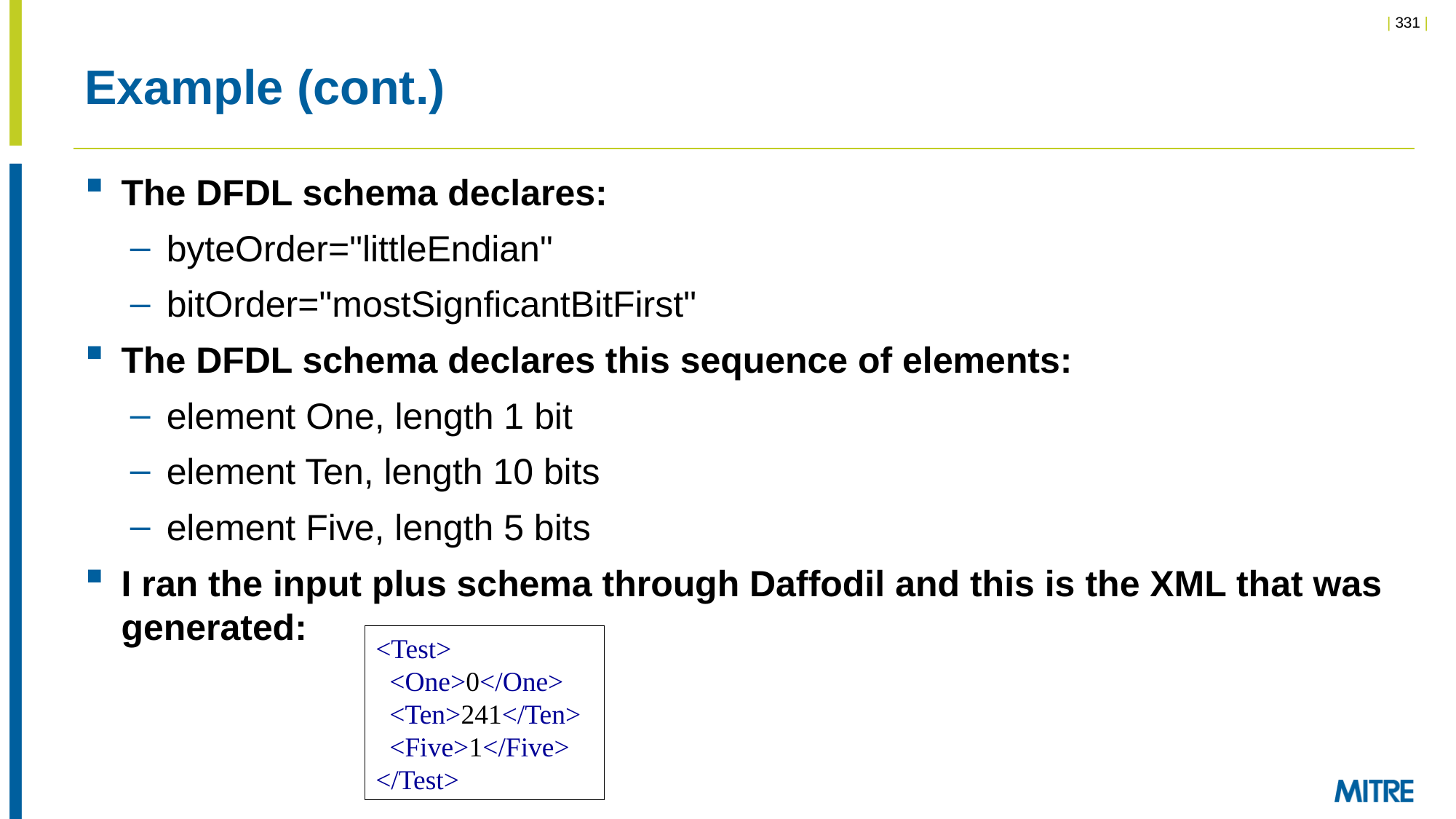

# Example (cont.)
The DFDL schema declares:
byteOrder="littleEndian"
bitOrder="mostSignficantBitFirst"
The DFDL schema declares this sequence of elements:
element One, length 1 bit
element Ten, length 10 bits
element Five, length 5 bits
I ran the input plus schema through Daffodil and this is the XML that was generated:
<Test>
  <One>0</One>
  <Ten>241</Ten>
  <Five>1</Five>
</Test>